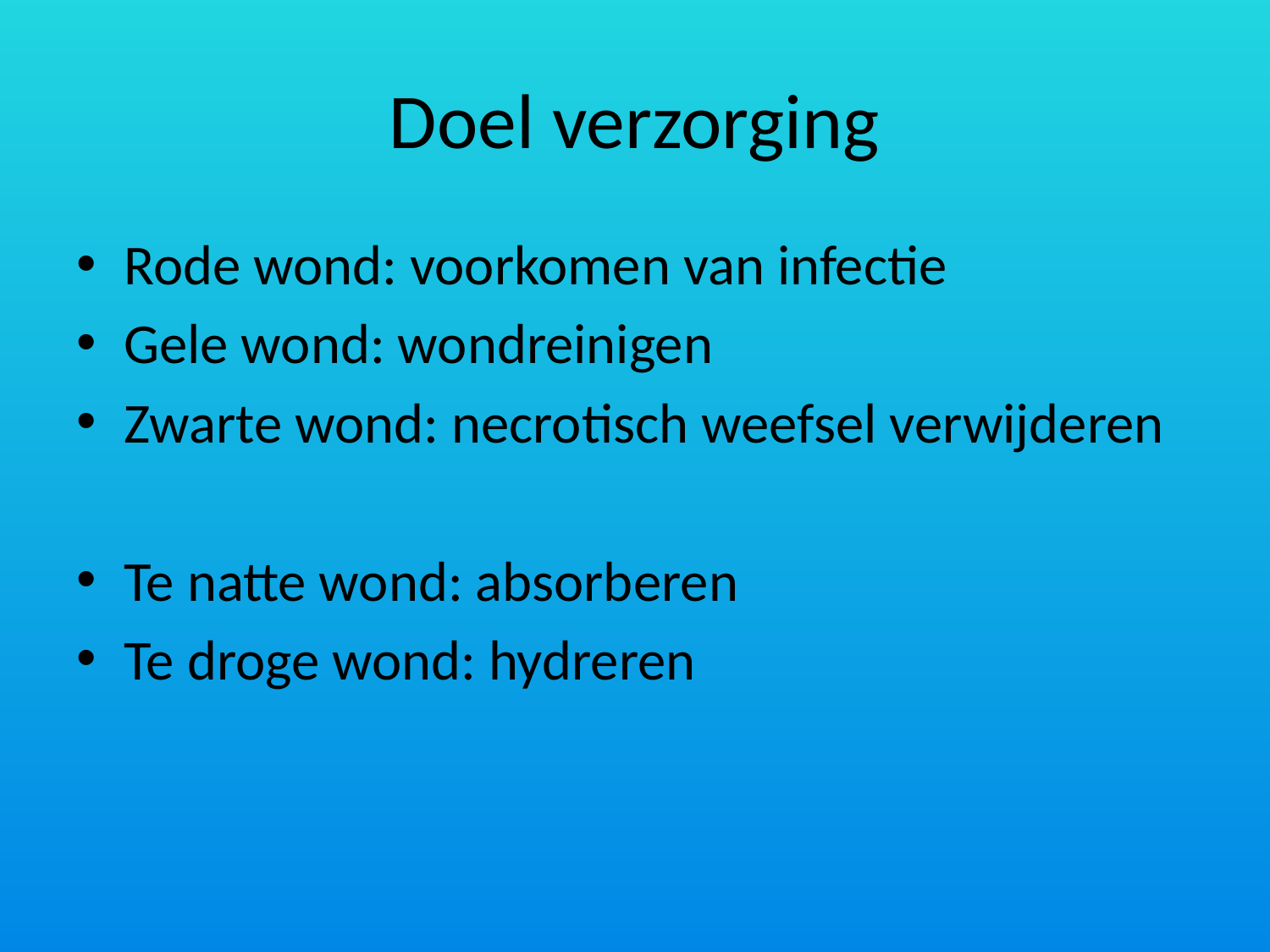

# Doel verzorging
Rode wond: voorkomen van infectie
Gele wond: wondreinigen
Zwarte wond: necrotisch weefsel verwijderen

Te natte wond: absorberen
Te droge wond: hydreren